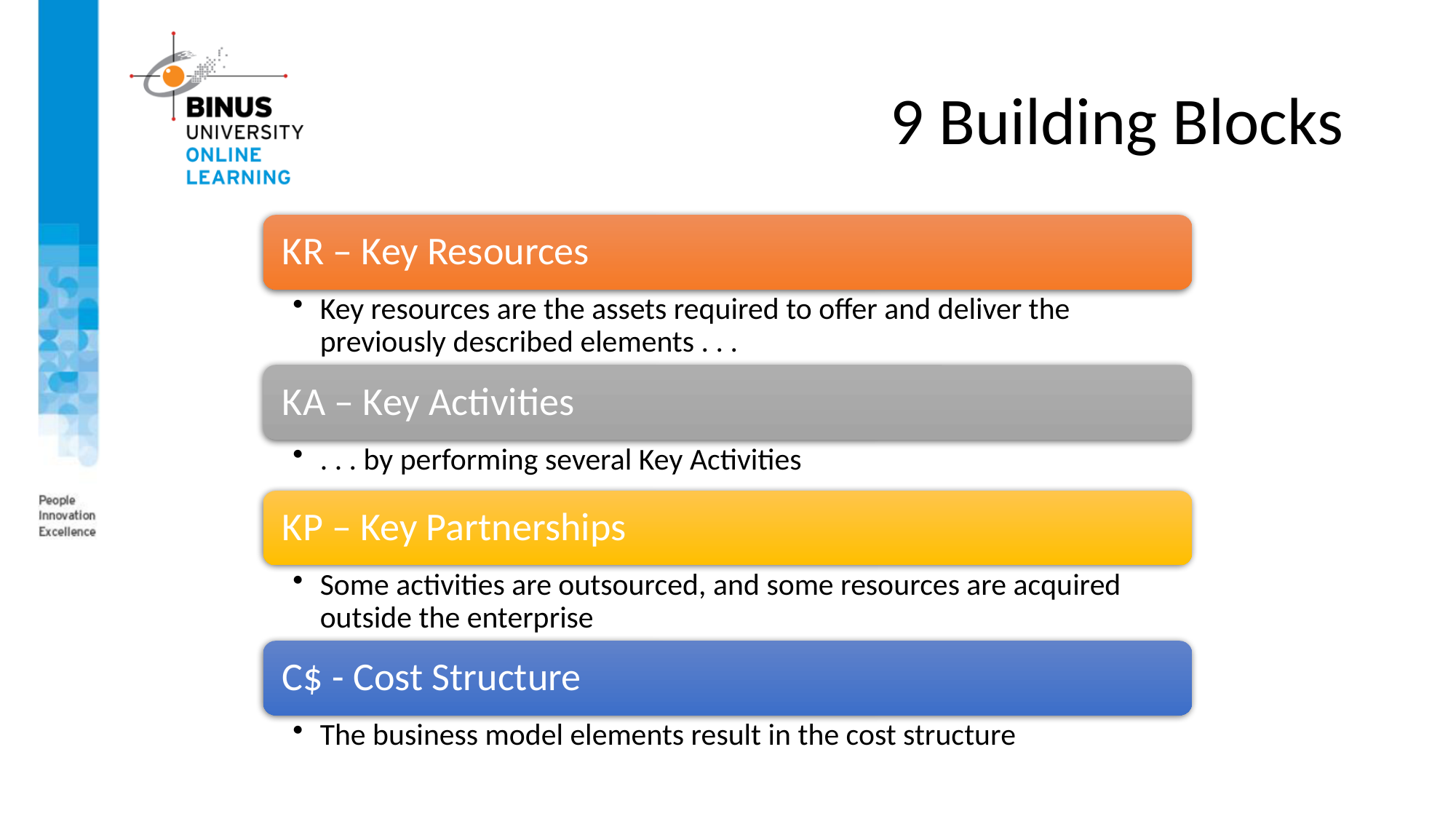

# 9 Building Blocks
KR – Key Resources
Key resources are the assets required to offer and deliver the previously described elements . . .
KA – Key Activities
. . . by performing several Key Activities
KP – Key Partnerships
Some activities are outsourced, and some resources are acquired outside the enterprise
C$ - Cost Structure
The business model elements result in the cost structure